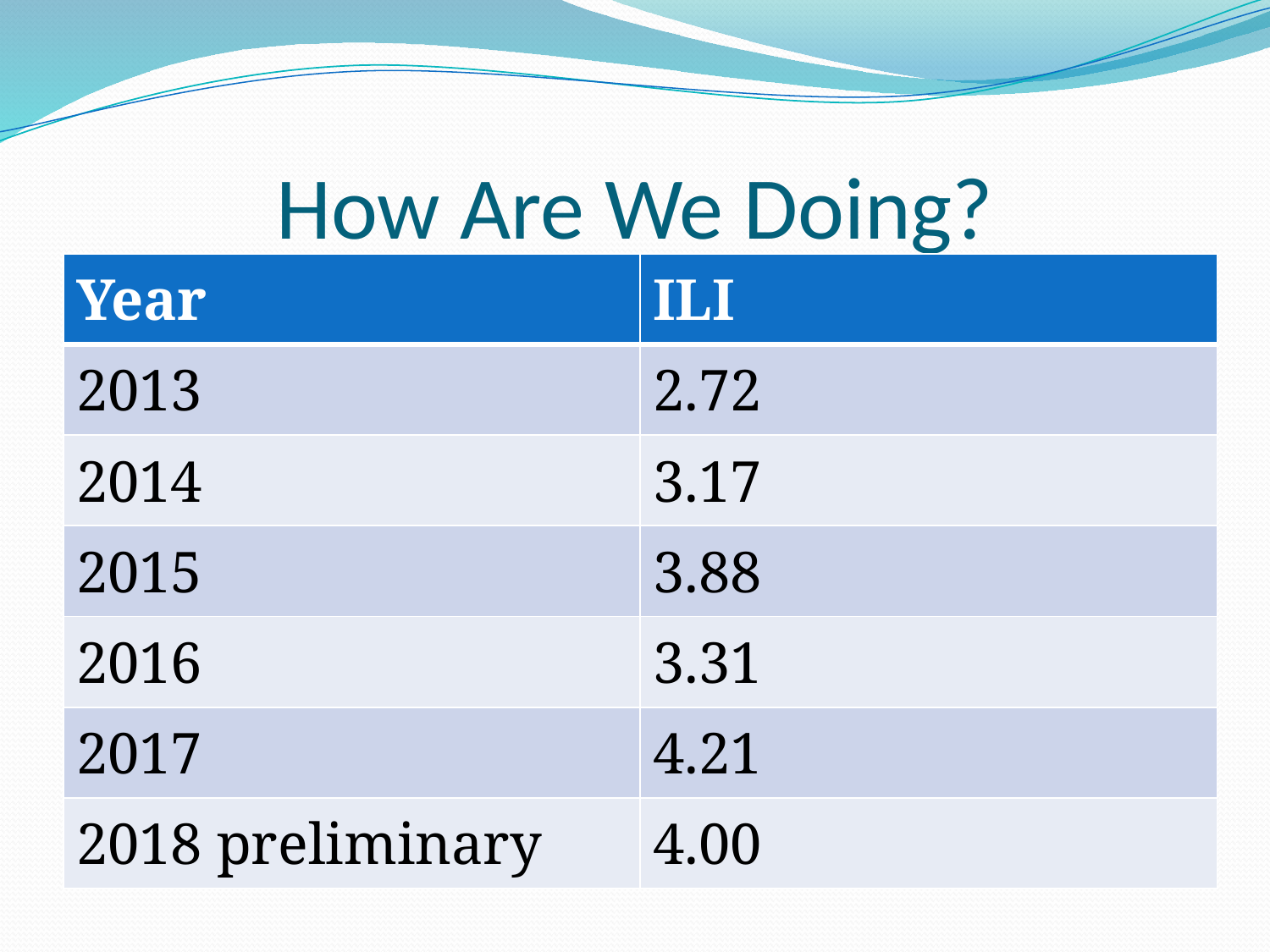

# How Are We Doing?
| Year | ILI |
| --- | --- |
| 2013 | 2.72 |
| 2014 | 3.17 |
| 2015 | 3.88 |
| 2016 | 3.31 |
| 2017 | 4.21 |
| 2018 preliminary | 4.00 |